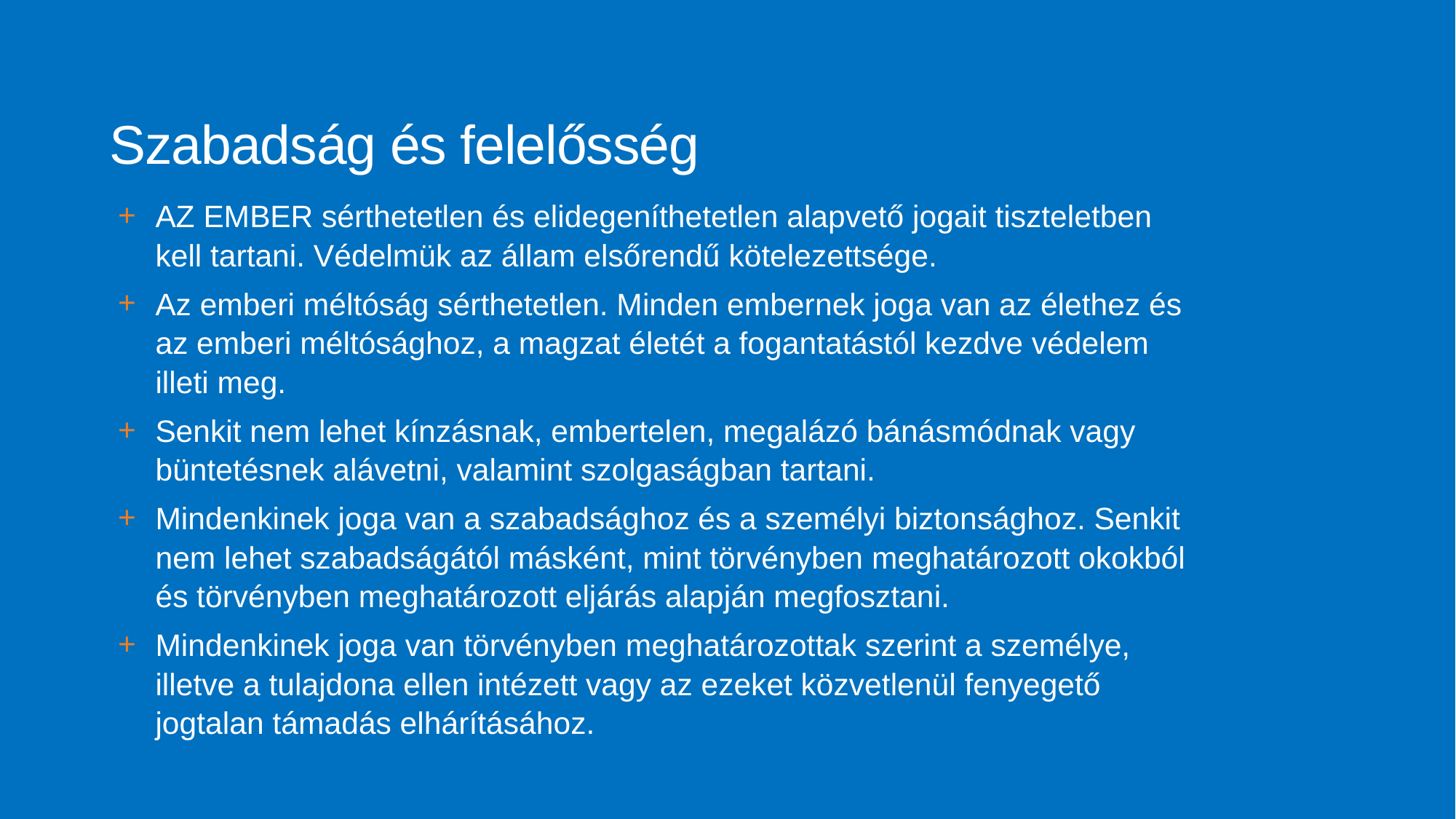

# Szabadság és felelősség
AZ EMBER sérthetetlen és elidegeníthetetlen alapvető jogait tiszteletben kell tartani. Védelmük az állam elsőrendű kötelezettsége.
Az emberi méltóság sérthetetlen. Minden embernek joga van az élethez és az emberi méltósághoz, a magzat életét a fogantatástól kezdve védelem illeti meg.
Senkit nem lehet kínzásnak, embertelen, megalázó bánásmódnak vagy büntetésnek alávetni, valamint szolgaságban tartani.
Mindenkinek joga van a szabadsághoz és a személyi biztonsághoz. Senkit nem lehet szabadságától másként, mint törvényben meghatározott okokból és törvényben meghatározott eljárás alapján megfosztani.
Mindenkinek joga van törvényben meghatározottak szerint a személye, illetve a tulajdona ellen intézett vagy az ezeket közvetlenül fenyegető jogtalan támadás elhárításához.